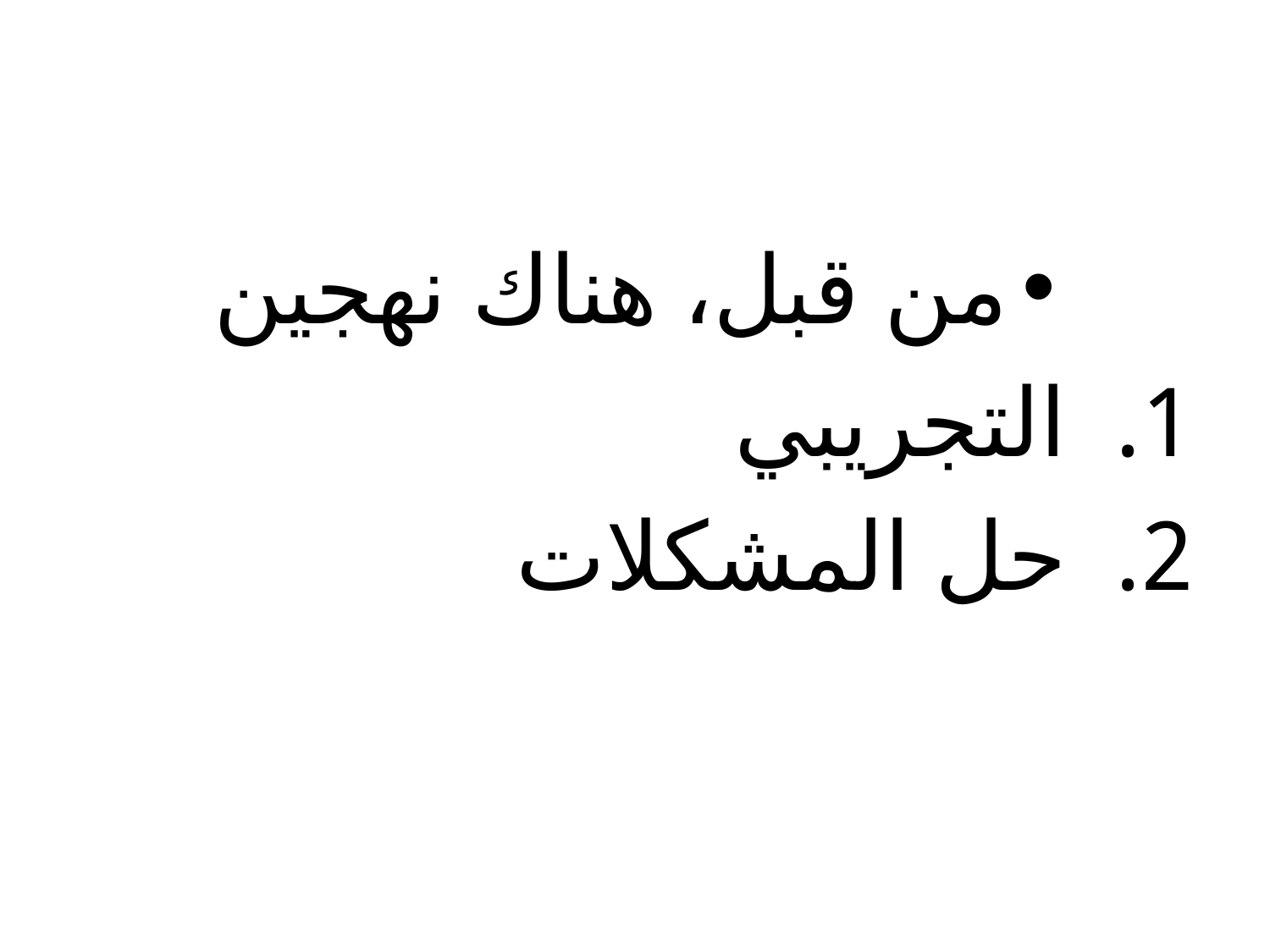

من قبل، هناك نهجين
التجريبي
حل المشكلات